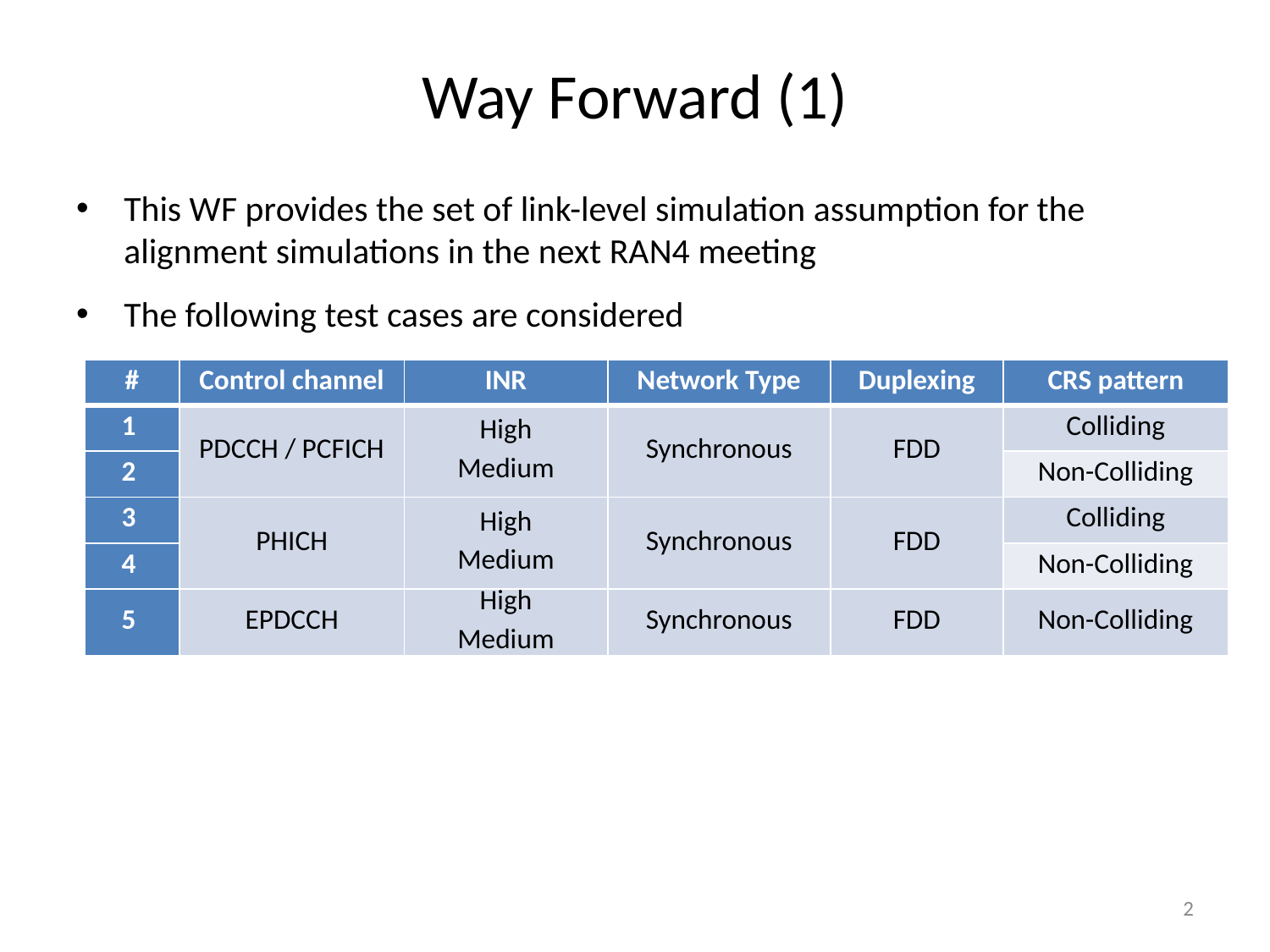

# Way Forward (1)
This WF provides the set of link-level simulation assumption for the alignment simulations in the next RAN4 meeting
The following test cases are considered

| # | Control channel | INR | Network Type | Duplexing | CRS pattern |
| --- | --- | --- | --- | --- | --- |
| 1 | PDCCH / PCFICH | High Medium | Synchronous | FDD | Colliding |
| 2 |  |  |  |  | Non-Colliding |
| 3 | PHICH | High Medium | Synchronous | FDD | Colliding |
| 4 |  |  |  |  | Non-Colliding |
| 5 | EPDCCH | High Medium | Synchronous | FDD | Non-Colliding |
2